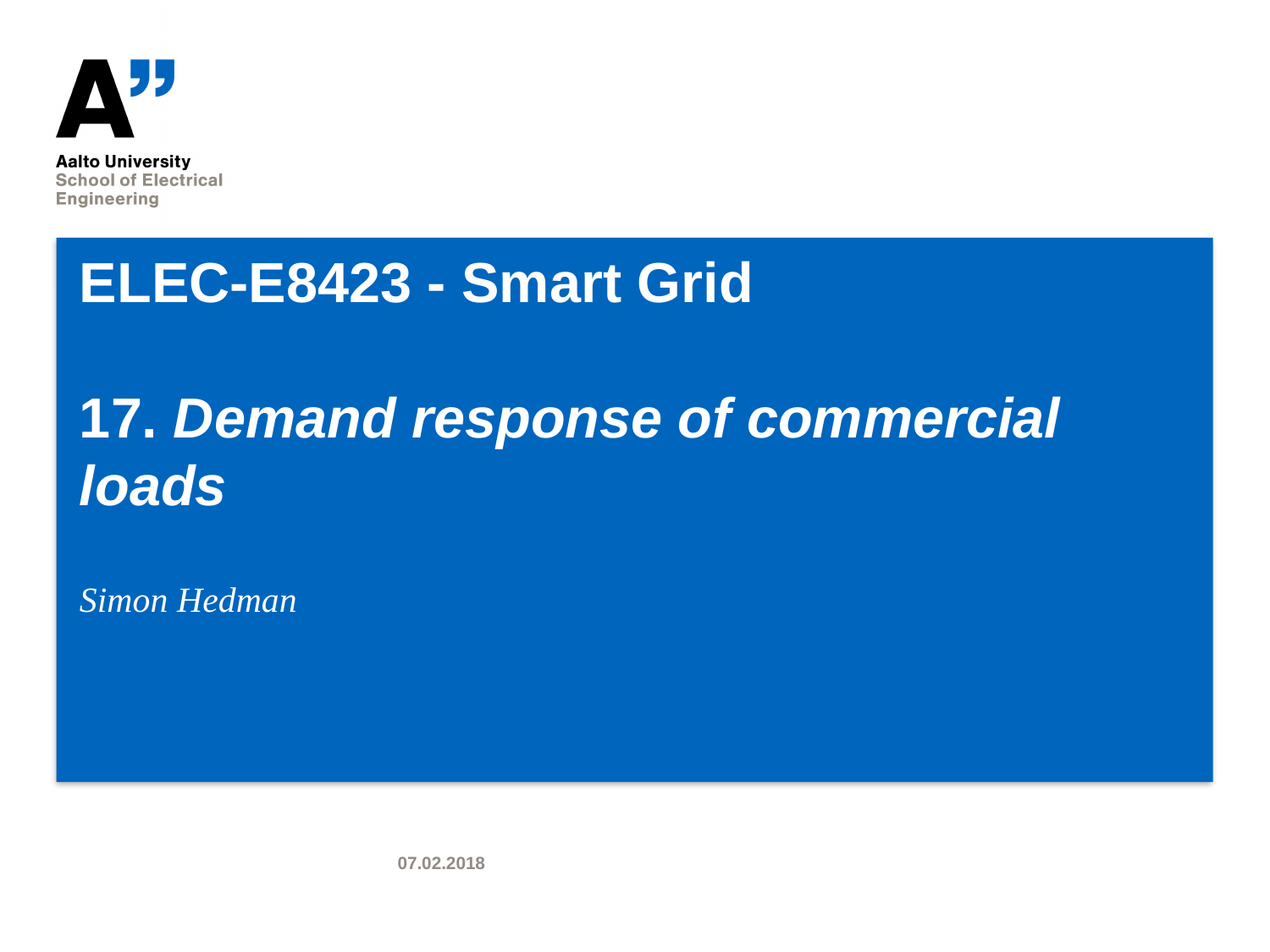

# ELEC-E8423 - Smart Grid 17. Demand response of commercial loads
Simon Hedman

07.02.2018